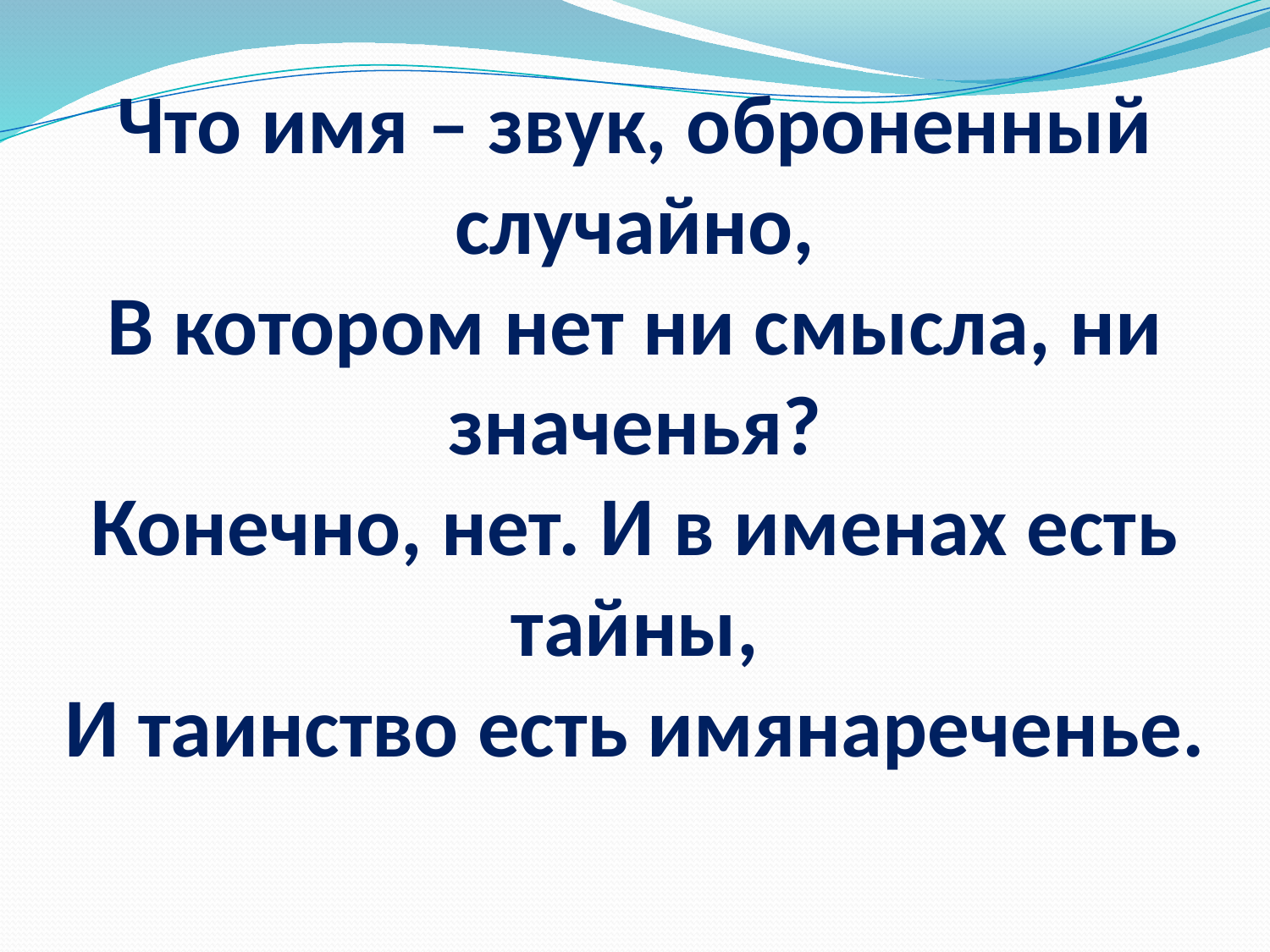

# Что имя – звук, оброненный случайно, В котором нет ни смысла, ни значенья? Конечно, нет. И в именах есть тайны, И таинство есть имянареченье.